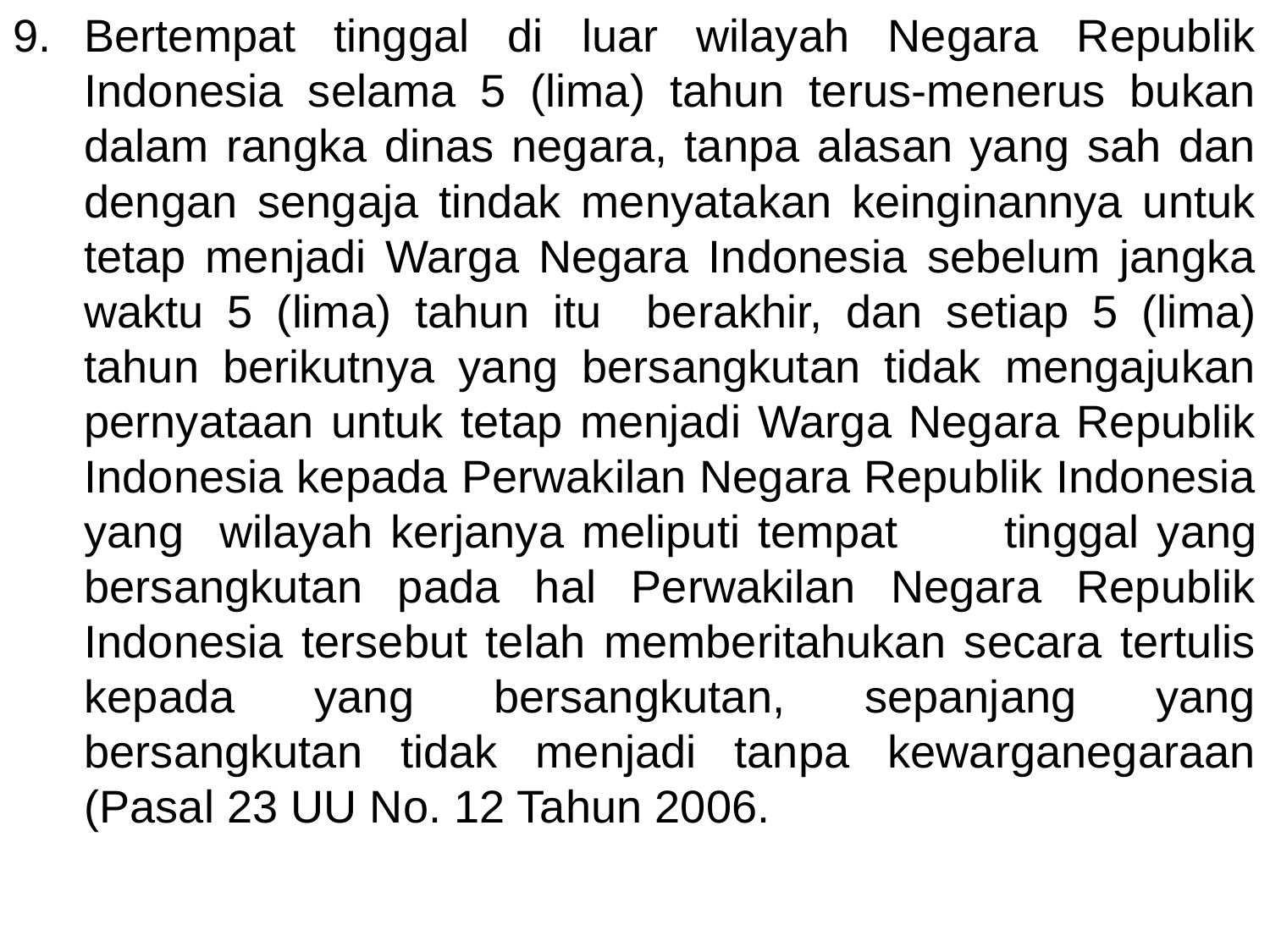

Bertempat tinggal di luar wilayah Negara Republik Indonesia selama 5 (lima) tahun terus-menerus bukan dalam rangka dinas negara, tanpa alasan yang sah dan dengan sengaja tindak menyatakan keinginannya untuk tetap menjadi Warga Negara Indonesia sebelum jangka waktu 5 (lima) tahun itu 	berakhir, dan setiap 5 (lima) tahun berikutnya yang bersangkutan tidak mengajukan pernyataan untuk tetap menjadi Warga Negara Republik Indonesia kepada Perwakilan Negara Republik Indonesia yang  wilayah kerjanya meliputi tempat 	tinggal yang bersangkutan pada hal Perwakilan Negara Republik Indonesia tersebut telah memberitahukan secara tertulis kepada yang bersangkutan, sepanjang yang bersangkutan tidak menjadi tanpa kewarganegaraan (Pasal 23 UU No. 12 Tahun 2006.